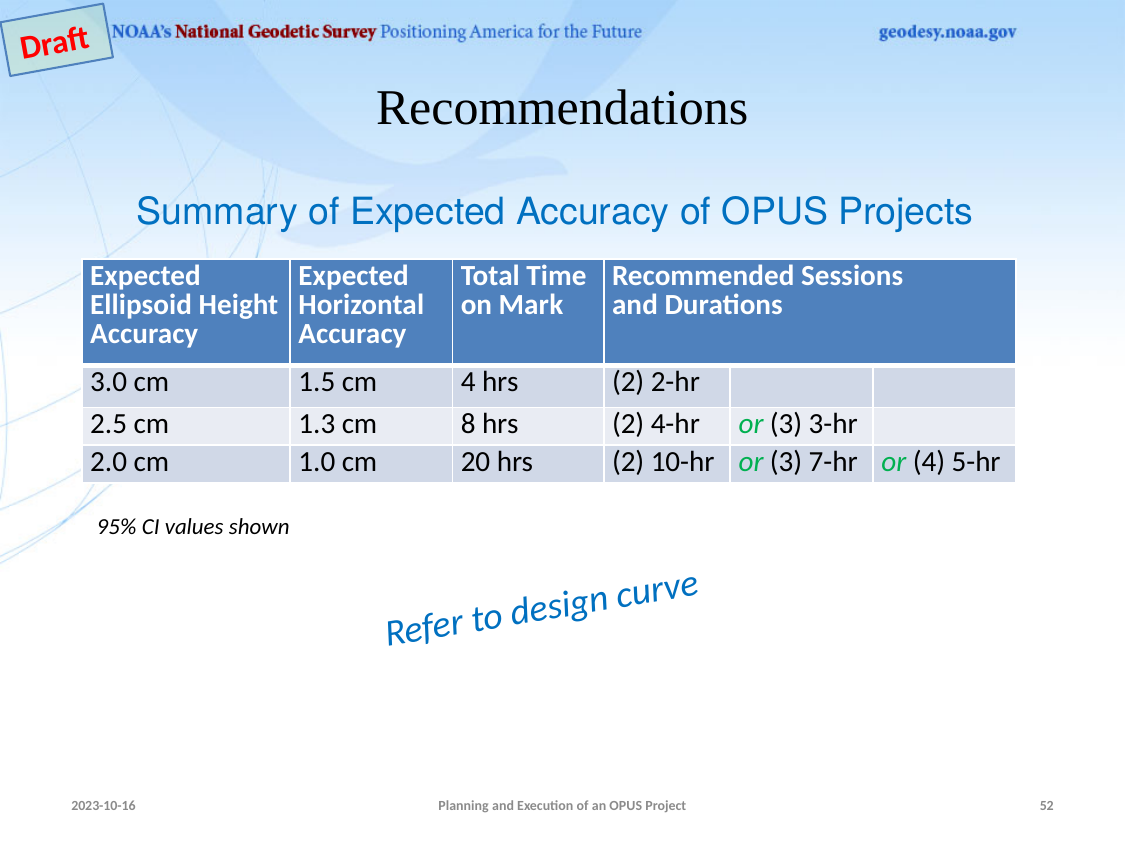

Draft
# Recommendations
Summary of Expected Accuracy of OPUS Projects
| Expected Ellipsoid Height Accuracy | Expected Horizontal Accuracy | Total Time on Mark | Recommended Sessions and Durations |  |  |
| --- | --- | --- | --- | --- | --- |
| 3.0 cm | 1.5 cm | 4 hrs | (2) 2-hr |  |  |
| 2.5 cm | 1.3 cm | 8 hrs | (2) 4-hr | or (3) 3-hr |  |
| 2.0 cm | 1.0 cm | 20 hrs | (2) 10-hr | or (3) 7-hr | or (4) 5-hr |
95% CI values shown
Refer to design curve
2023-10-16
Planning and Execution of an OPUS Project
52